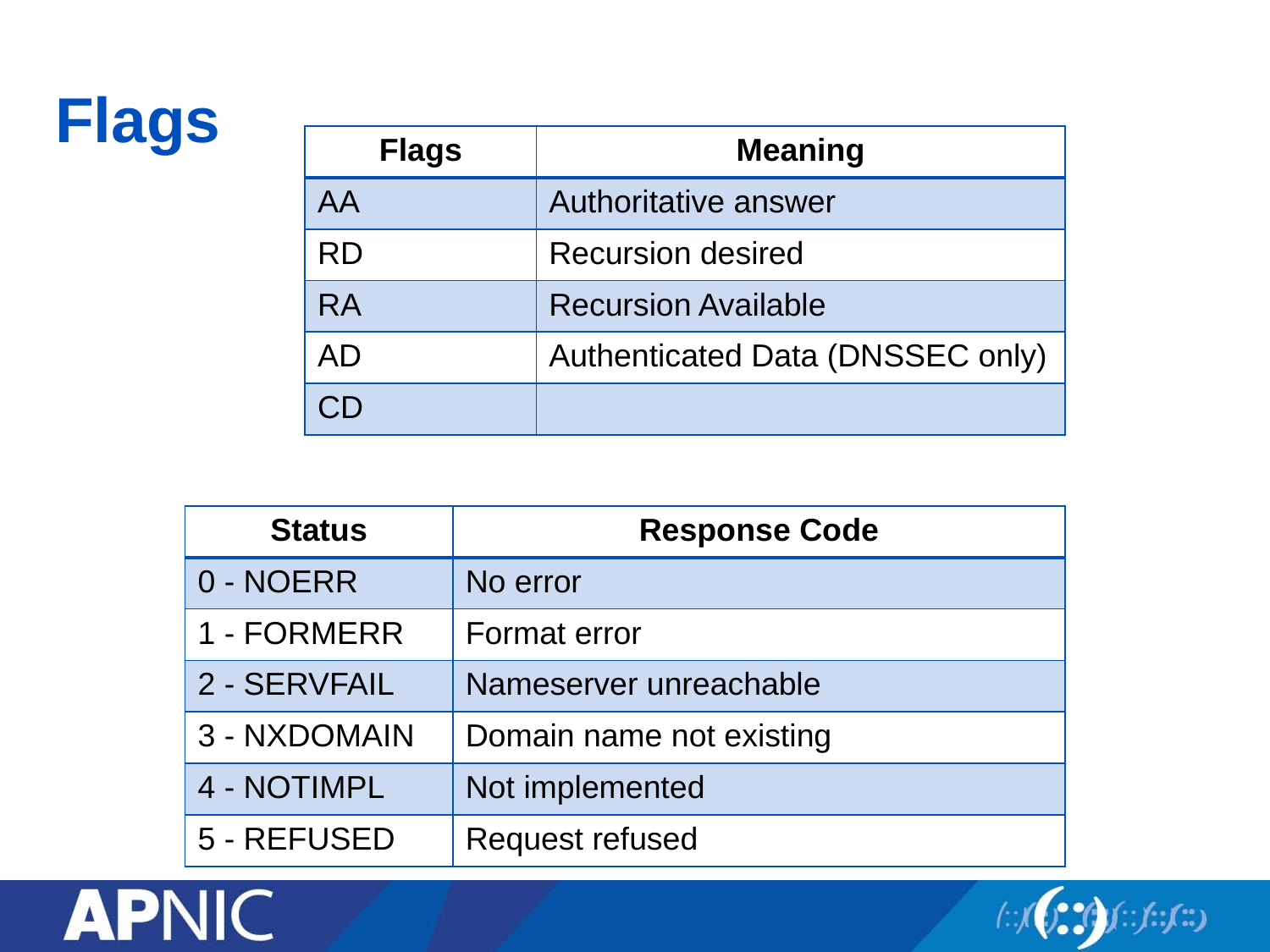

# Flags
| Flags | Meaning |
| --- | --- |
| AA | Authoritative answer |
| RD | Recursion desired |
| RA | Recursion Available |
| AD | Authenticated Data (DNSSEC only) |
| CD |  |
| Status | Response Code |
| --- | --- |
| 0 - NOERR | No error |
| 1 - FORMERR | Format error |
| 2 - SERVFAIL | Nameserver unreachable |
| 3 - NXDOMAIN | Domain name not existing |
| 4 - NOTIMPL | Not implemented |
| 5 - REFUSED | Request refused |